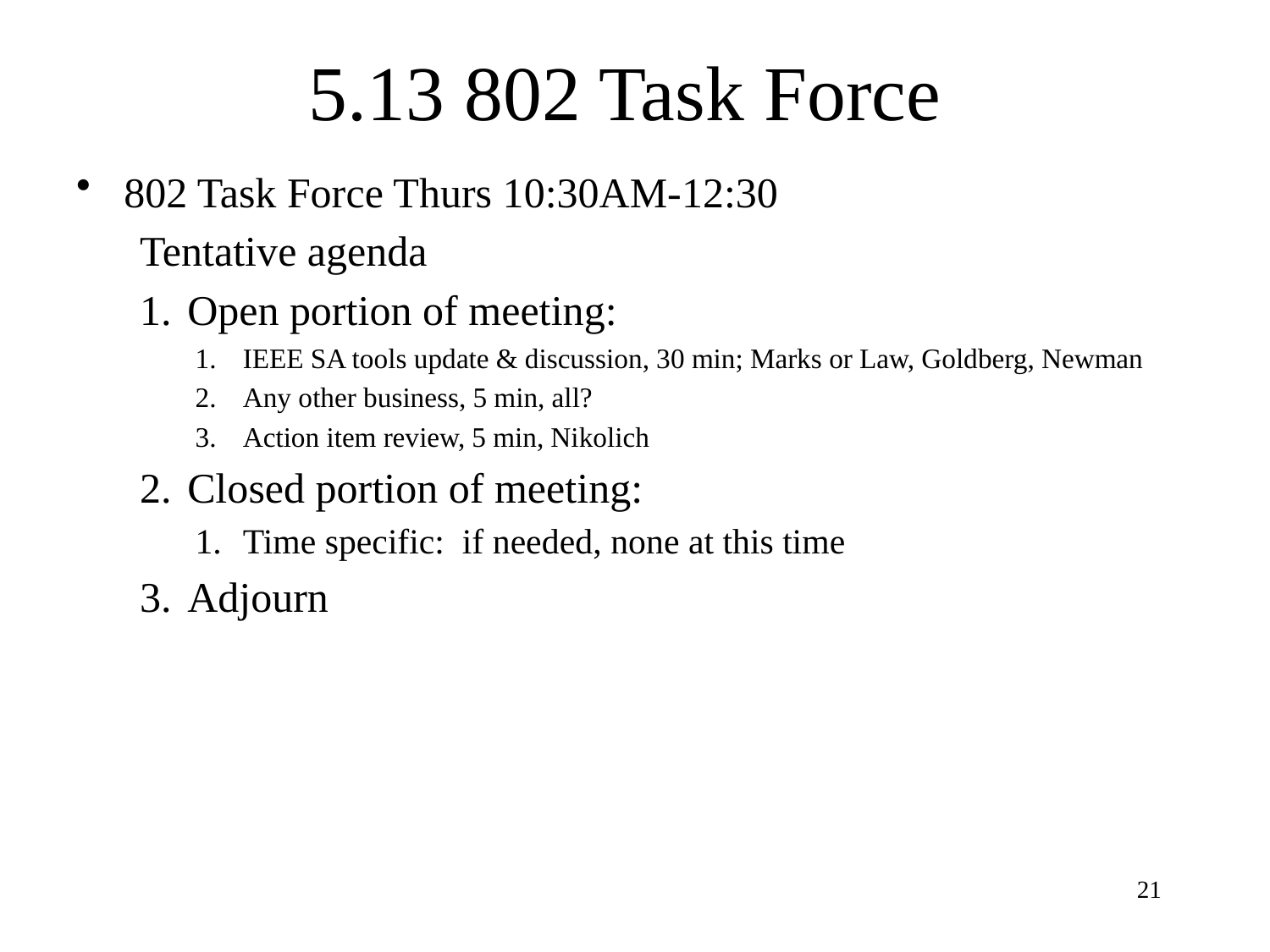

# 5.13 802 Task Force
802 Task Force Thurs 10:30AM-12:30
Tentative agenda
Open portion of meeting:
IEEE SA tools update & discussion, 30 min; Marks or Law, Goldberg, Newman
Any other business, 5 min, all?
Action item review, 5 min, Nikolich
Closed portion of meeting:
Time specific:  if needed, none at this time
Adjourn

21